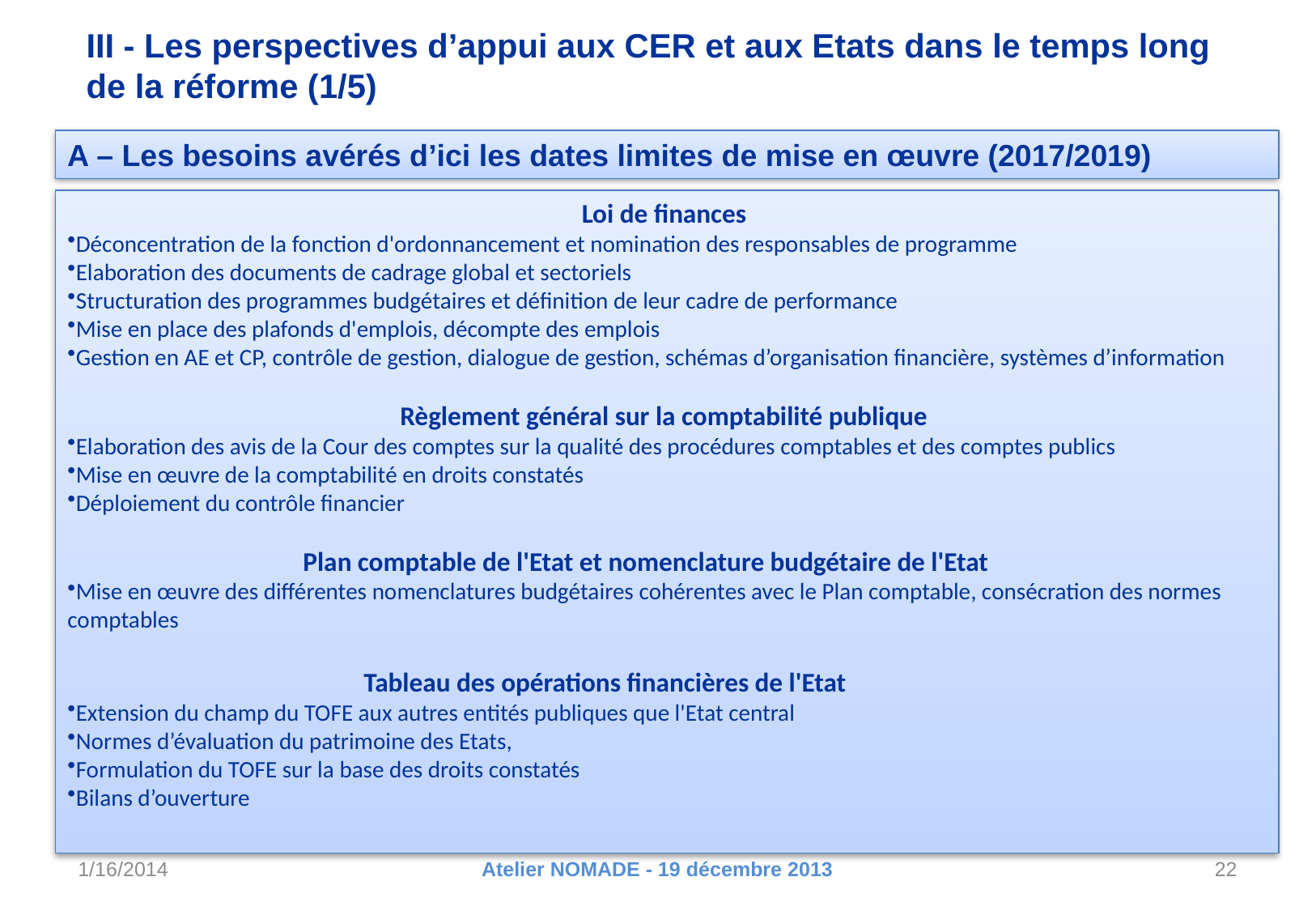

III - Les perspectives d’appui aux CER et aux Etats dans le temps long de la réforme (1/5)
A – Les besoins avérés d’ici les dates limites de mise en œuvre (2017/2019)
Loi de finances
Déconcentration de la fonction d'ordonnancement et nomination des responsables de programme
Elaboration des documents de cadrage global et sectoriels
Structuration des programmes budgétaires et définition de leur cadre de performance
Mise en place des plafonds d'emplois, décompte des emplois
Gestion en AE et CP, contrôle de gestion, dialogue de gestion, schémas d’organisation financière, systèmes d’information

Règlement général sur la comptabilité publique
Elaboration des avis de la Cour des comptes sur la qualité des procédures comptables et des comptes publics
Mise en œuvre de la comptabilité en droits constatés
Déploiement du contrôle financier

                    Plan comptable de l'Etat et nomenclature budgétaire de l'Etat
Mise en œuvre des différentes nomenclatures budgétaires cohérentes avec le Plan comptable, consécration des normes comptables

Tableau des opérations financières de l'Etat
Extension du champ du TOFE aux autres entités publiques que l'Etat central
Normes d’évaluation du patrimoine des Etats,
Formulation du TOFE sur la base des droits constatés
Bilans d’ouverture

1/16/2014
Atelier NOMADE - 19 décembre 2013
22